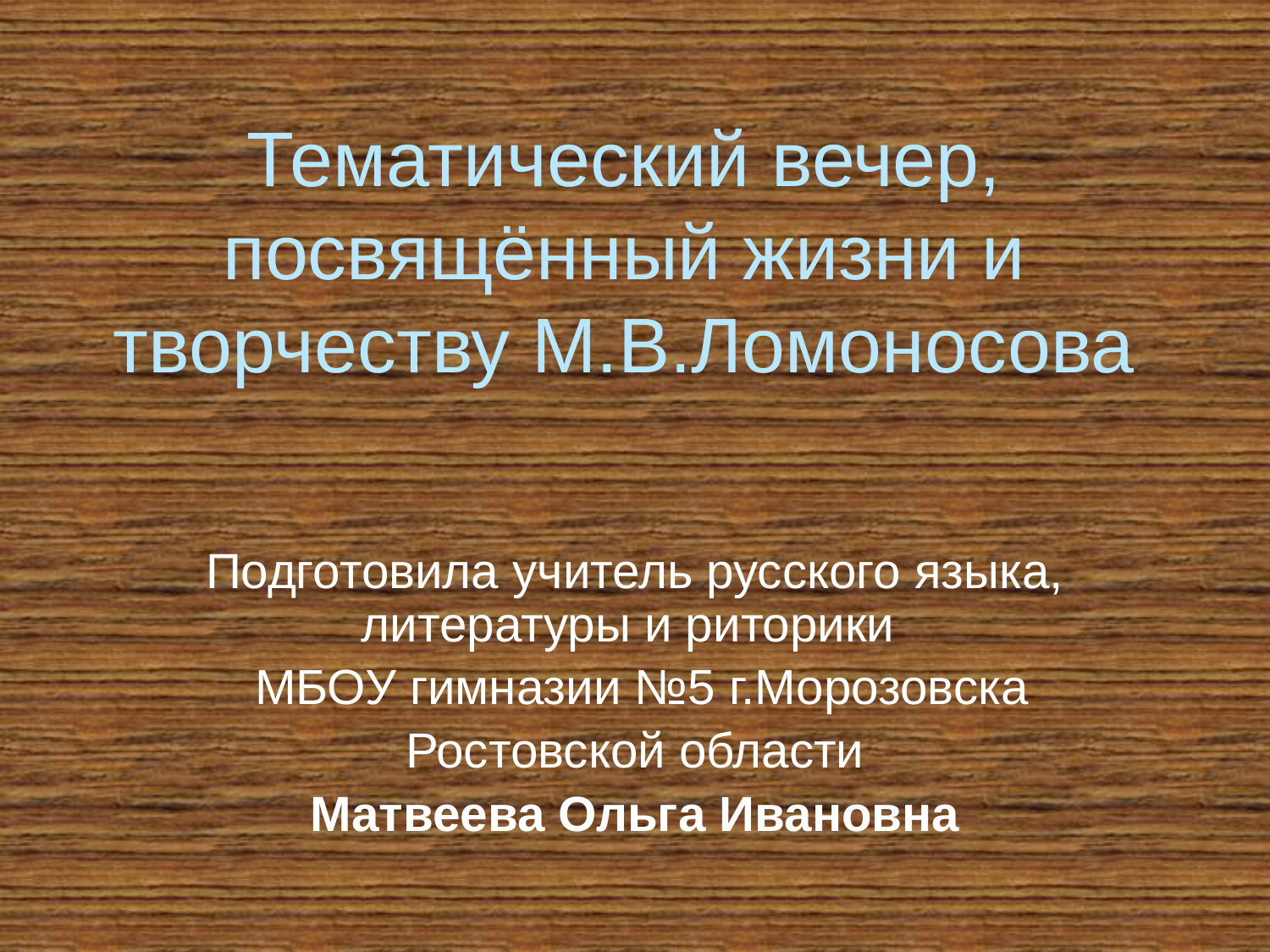

# Тематический вечер, посвящённый жизни и творчеству М.В.Ломоносова
Подготовила учитель русского языка, литературы и риторики
 МБОУ гимназии №5 г.Морозовска
Ростовской области
Матвеева Ольга Ивановна